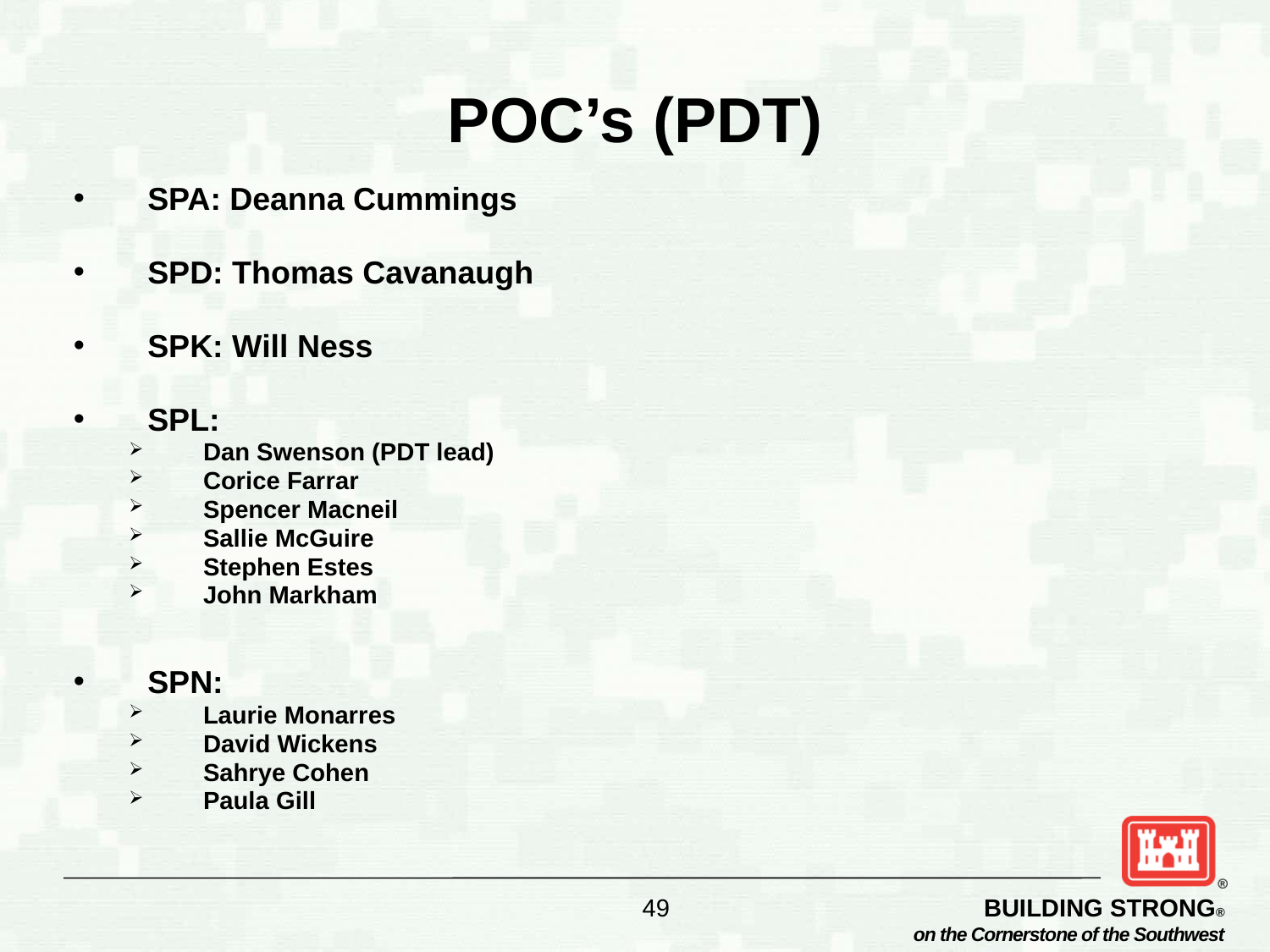

# POC’s (PDT)

SPA: Deanna Cummings

SPD: Thomas Cavanaugh

SPK: Will Ness

SPL:
Dan Swenson (PDT lead)
Corice Farrar
Spencer Macneil
Sallie McGuire
Stephen Estes
John Markham

SPN:
Laurie Monarres
David Wickens
Sahrye Cohen
Paula Gill

49